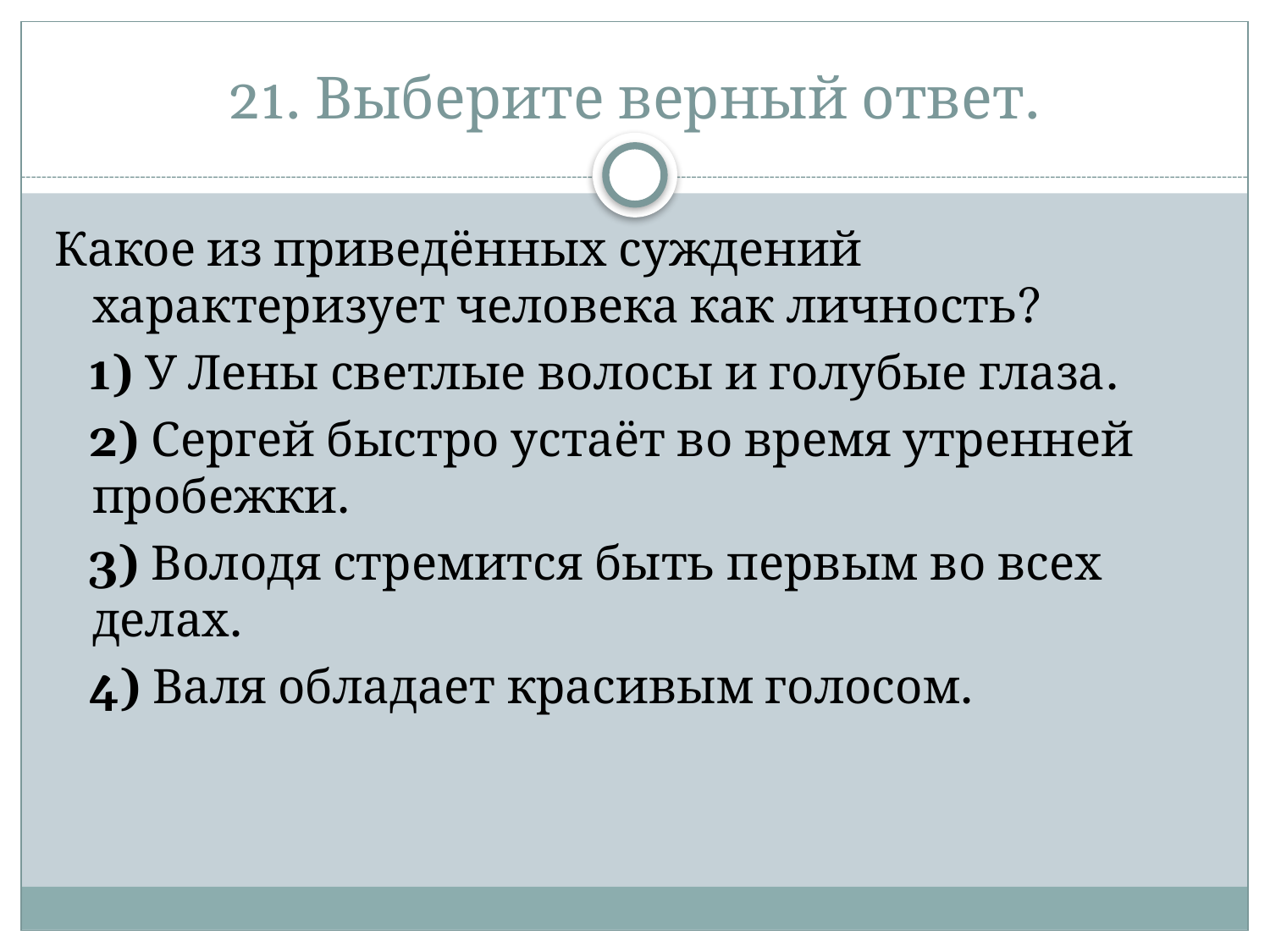

# 21. Выберите верный ответ.
Какое из приведённых суждений характеризует человека как личность?
   1) У Лены светлые волосы и голубые глаза.
   2) Сергей быстро устаёт во время утренней пробежки.
   3) Володя стремится быть первым во всех делах.
   4) Валя обладает красивым голосом.